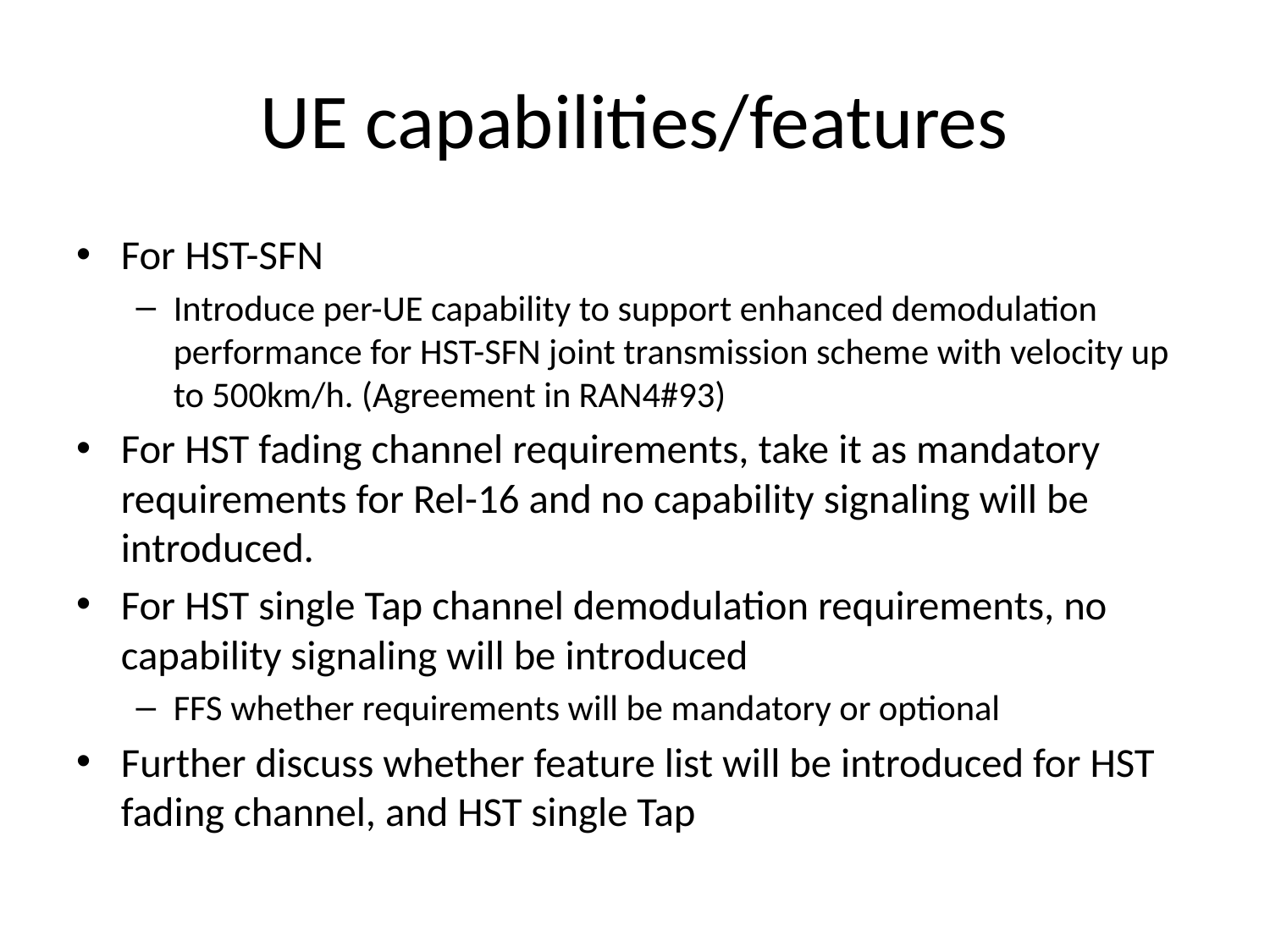

# UE capabilities/features
For HST-SFN
Introduce per-UE capability to support enhanced demodulation performance for HST-SFN joint transmission scheme with velocity up to 500km/h. (Agreement in RAN4#93)
For HST fading channel requirements, take it as mandatory requirements for Rel-16 and no capability signaling will be introduced.
For HST single Tap channel demodulation requirements, no capability signaling will be introduced
FFS whether requirements will be mandatory or optional
Further discuss whether feature list will be introduced for HST fading channel, and HST single Tap